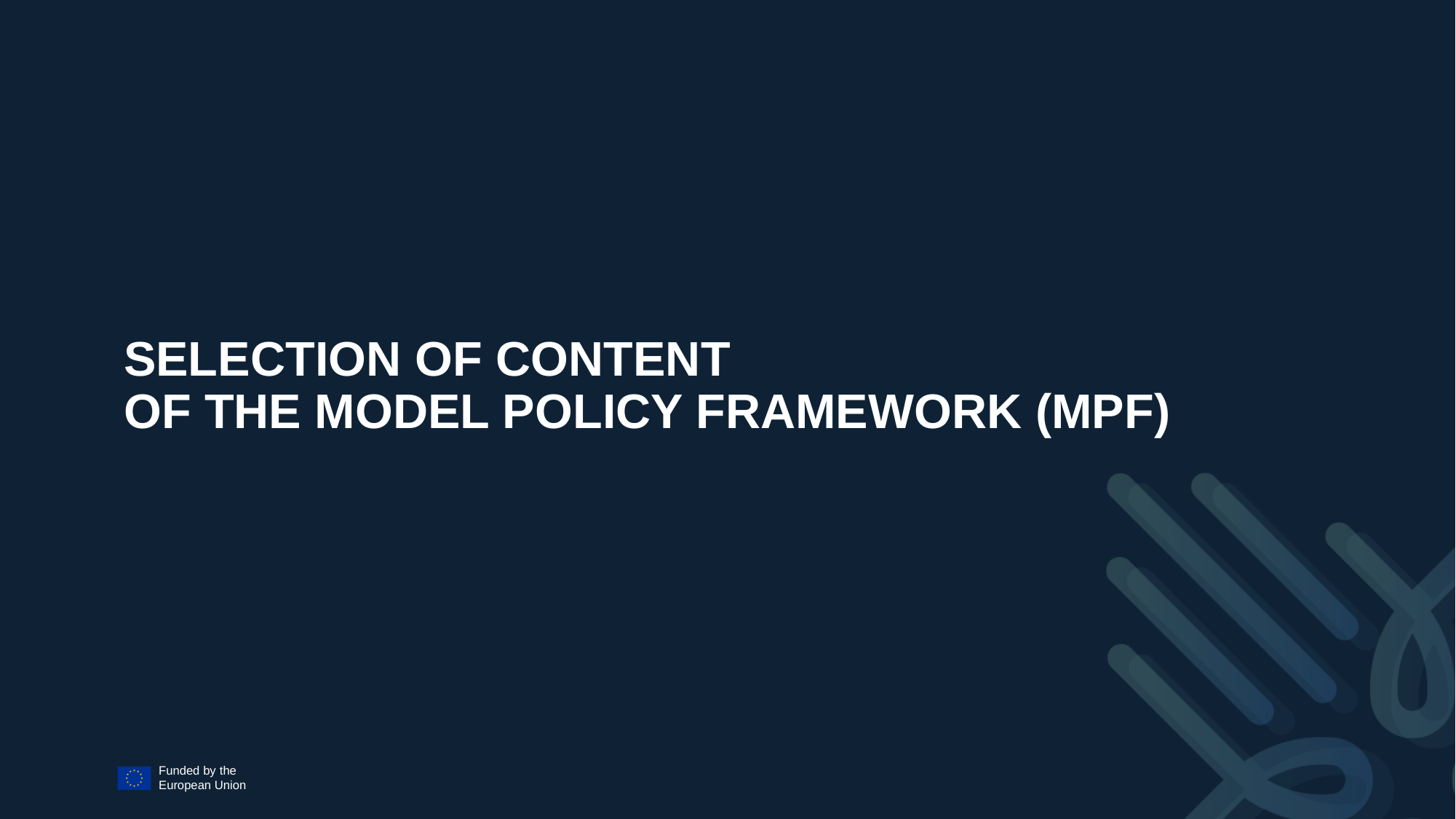

# SELECTION OF CONTENT OF THE MODEL POLICY FRAMEWORK (MPF)